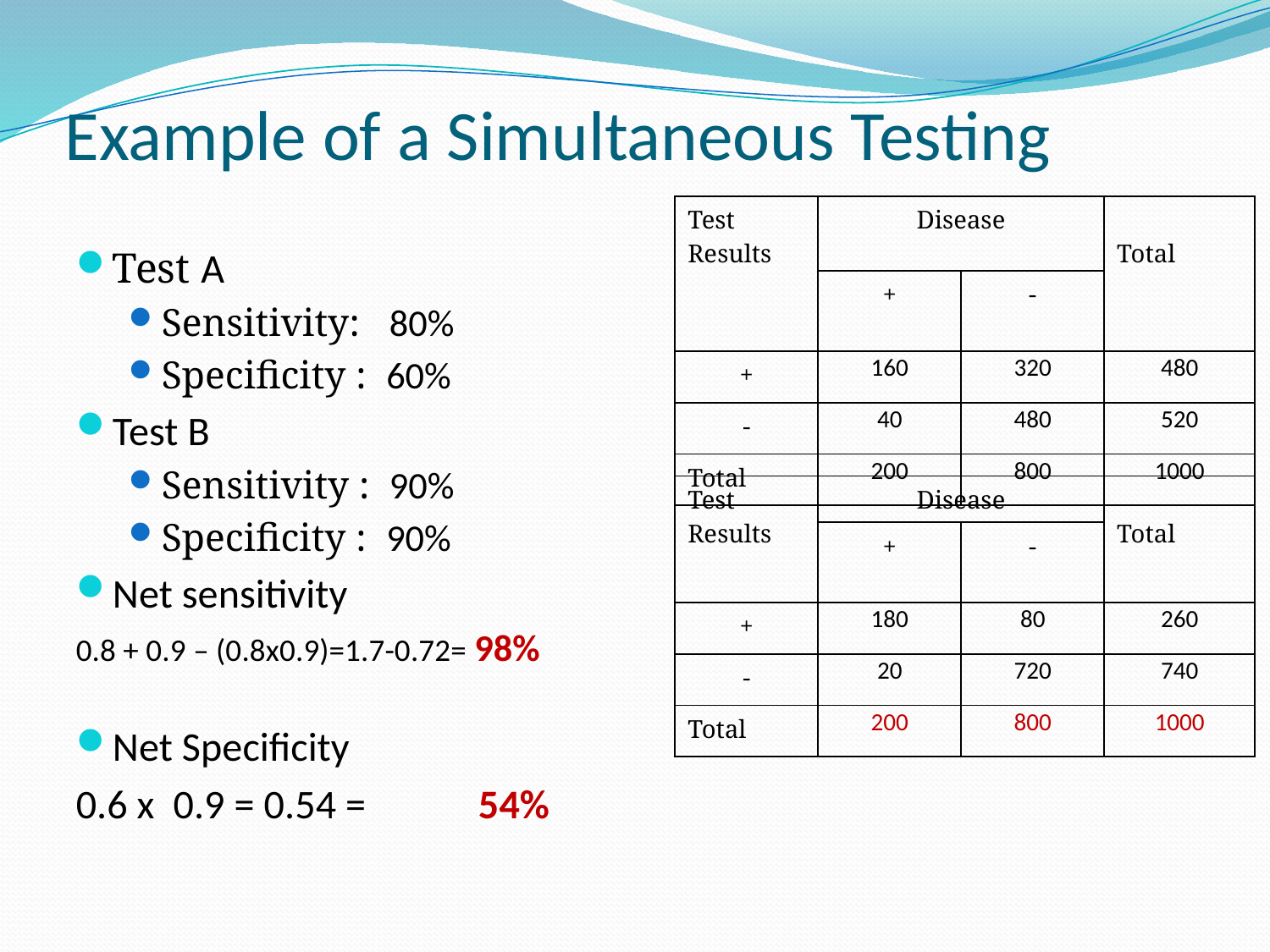

# Example of a Simultaneous Testing
| Test Results | Disease |  | Total |
| --- | --- | --- | --- |
|  | + | - |  |
| + | 160 | 320 | 480 |
| - | 40 | 480 | 520 |
| Total | 200 | 800 | 1000 |
Test A
Sensitivity:   80%
Specificity :  60%
Test B
Sensitivity :  90%
Specificity :  90%
Net sensitivity
0.8 + 0.9 – (0.8x0.9)=1.7-0.72= 98%

Net Specificity
0.6 x  0.9 = 0.54 =            54%

| Test Results | Disease |  | Total |
| --- | --- | --- | --- |
|  | + | - |  |
| + | 180 | 80 | 260 |
| - | 20 | 720 | 740 |
| Total | 200 | 800 | 1000 |